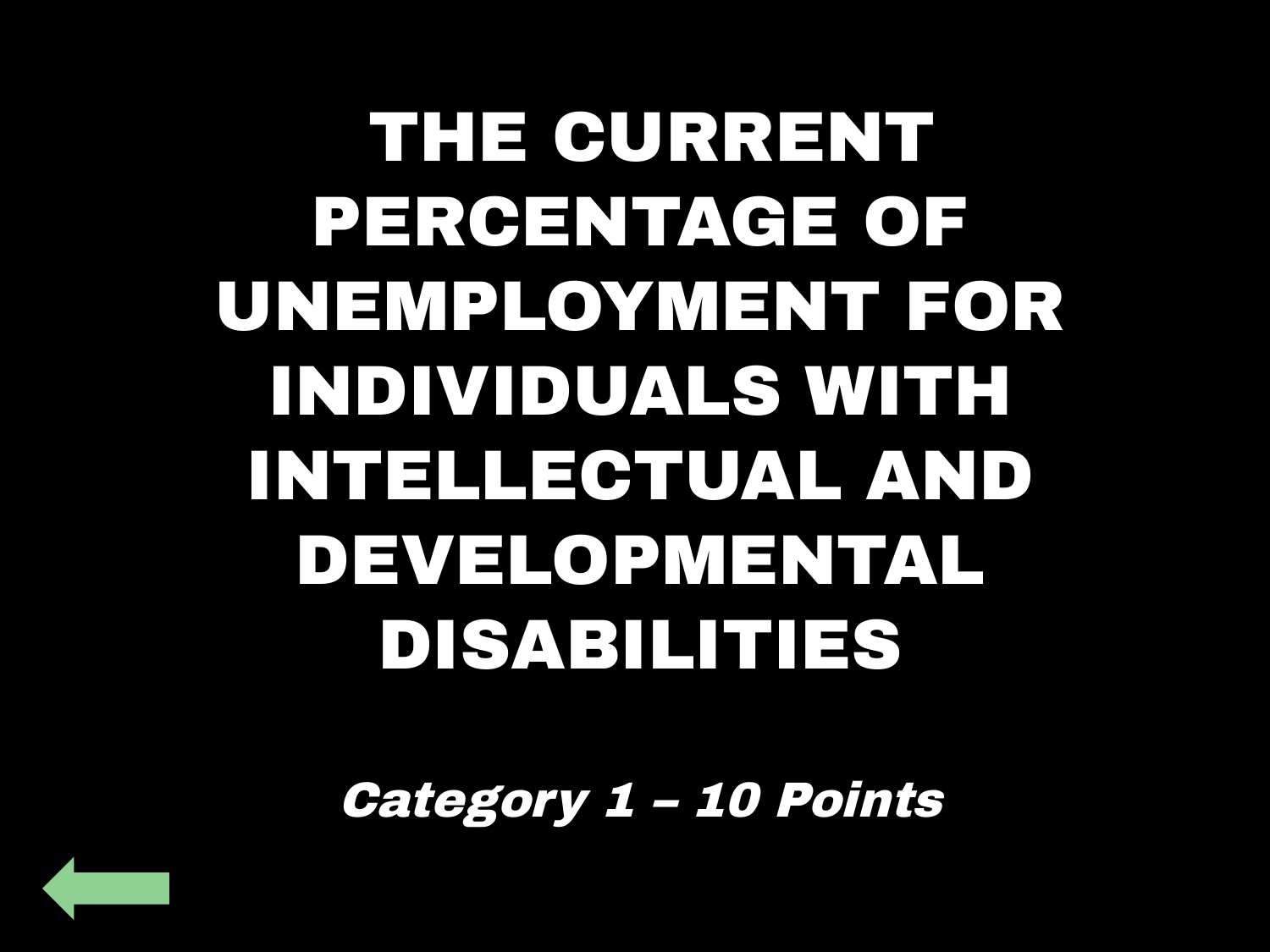

THE CURRENT PERCENTAGE OF UNEMPLOYMENT FOR INDIVIDUALS WITH INTELLECTUAL AND DEVELOPMENTAL DISABILITIES

Category 1 – 10 Points